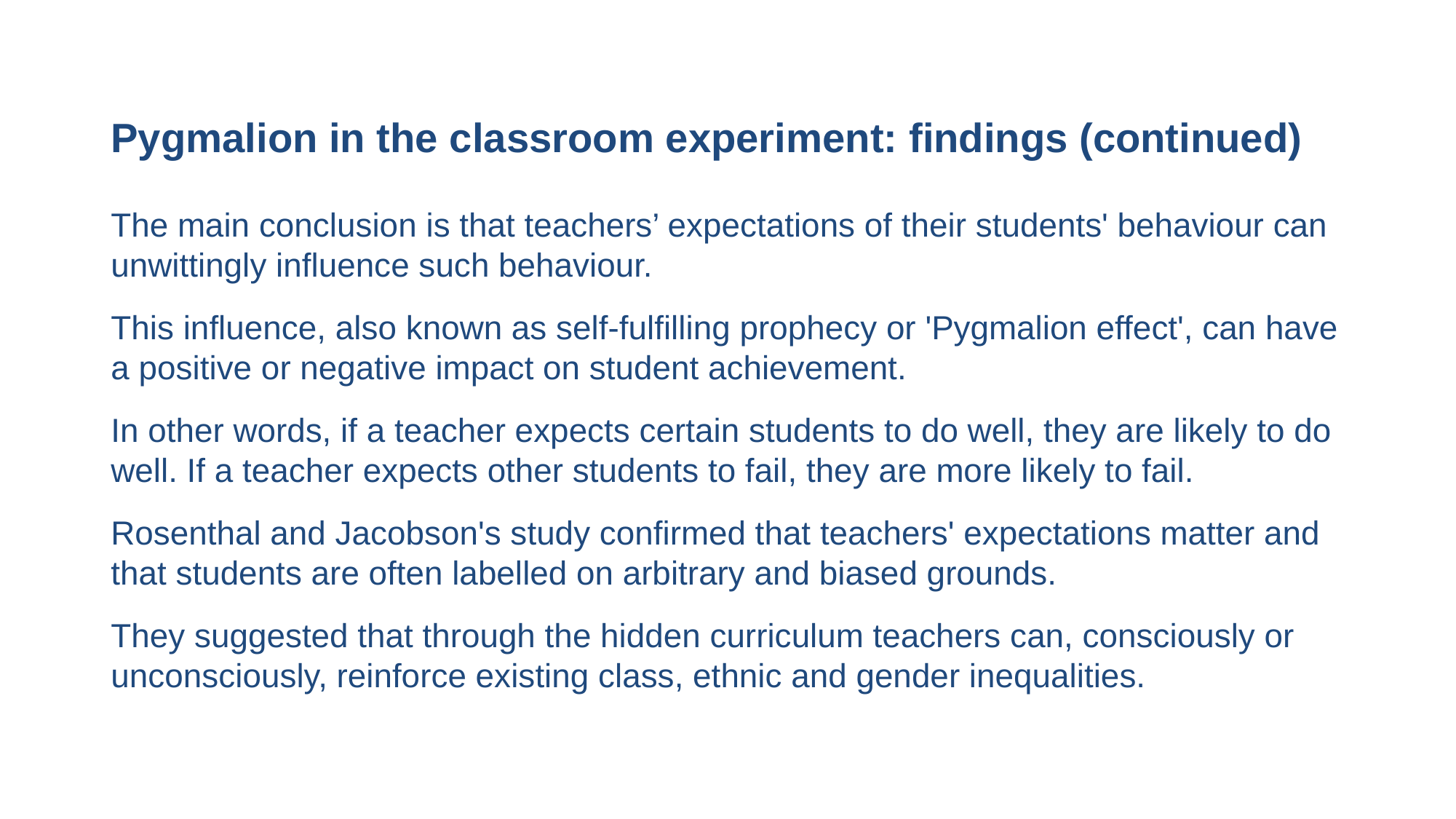

# Pygmalion in the classroom experiment: findings (continued)
The main conclusion is that teachers’ expectations of their students' behaviour can unwittingly influence such behaviour.
This influence, also known as self-fulfilling prophecy or 'Pygmalion effect', can have a positive or negative impact on student achievement.
In other words, if a teacher expects certain students to do well, they are likely to do well. If a teacher expects other students to fail, they are more likely to fail.
Rosenthal and Jacobson's study confirmed that teachers' expectations matter and that students are often labelled on arbitrary and biased grounds.
They suggested that through the hidden curriculum teachers can, consciously or unconsciously, reinforce existing class, ethnic and gender inequalities.